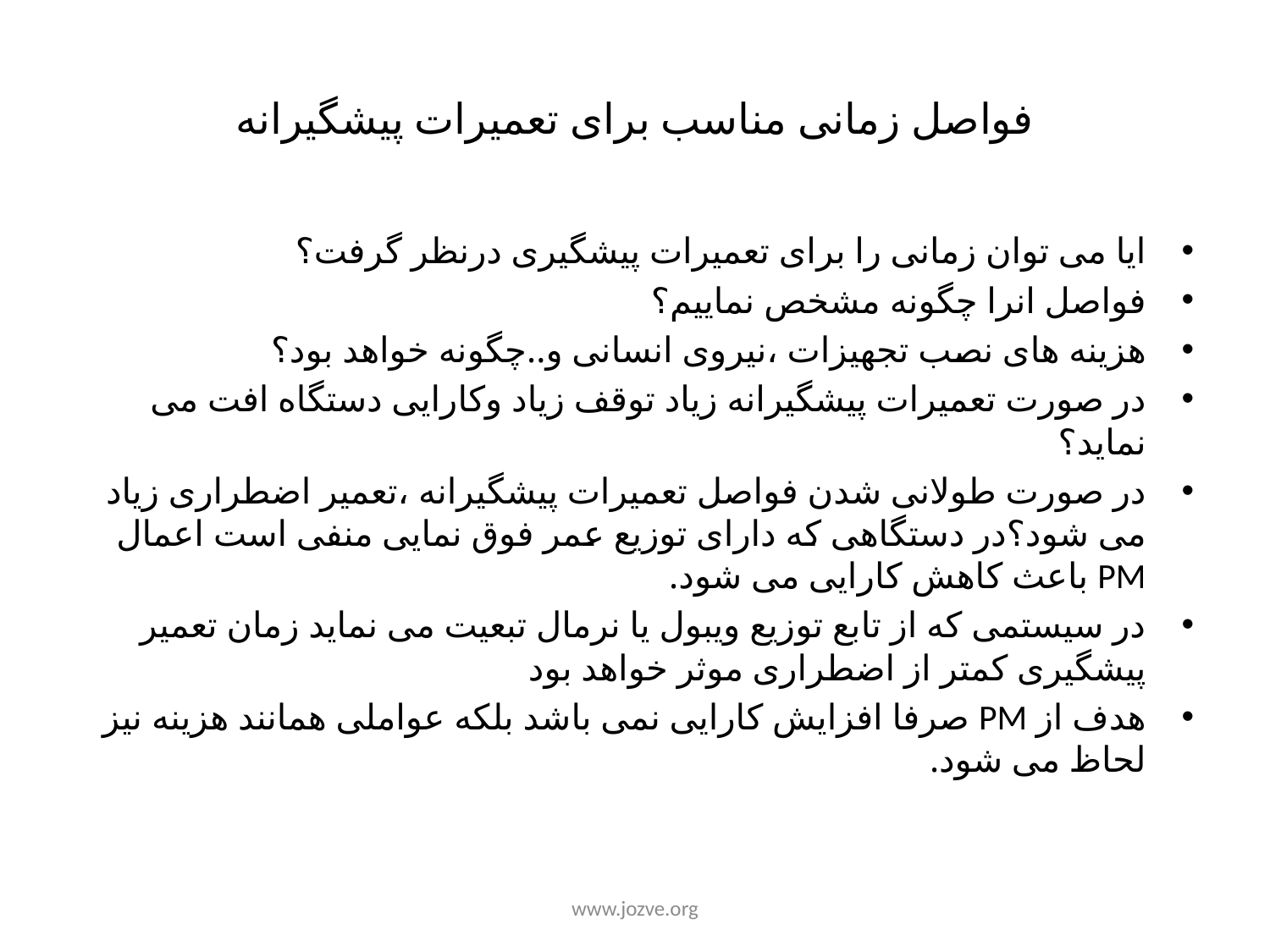

# فواصل زمانی مناسب برای تعمیرات پیشگیرانه
ایا می توان زمانی را برای تعمیرات پیشگیری درنظر گرفت؟
فواصل انرا چگونه مشخص نماییم؟
هزینه های نصب تجهیزات ،نیروی انسانی و..چگونه خواهد بود؟
در صورت تعمیرات پیشگیرانه زیاد توقف زیاد وکارایی دستگاه افت می نماید؟
در صورت طولانی شدن فواصل تعمیرات پیشگیرانه ،تعمیر اضطراری زیاد می شود؟در دستگاهی که دارای توزیع عمر فوق نمایی منفی است اعمال PM باعث کاهش کارایی می شود.
در سیستمی که از تابع توزیع ویبول یا نرمال تبعیت می نماید زمان تعمیر پیشگیری کمتر از اضطراری موثر خواهد بود
هدف از PM صرفا افزایش کارایی نمی باشد بلکه عواملی همانند هزینه نیز لحاظ می شود.
www.jozve.org